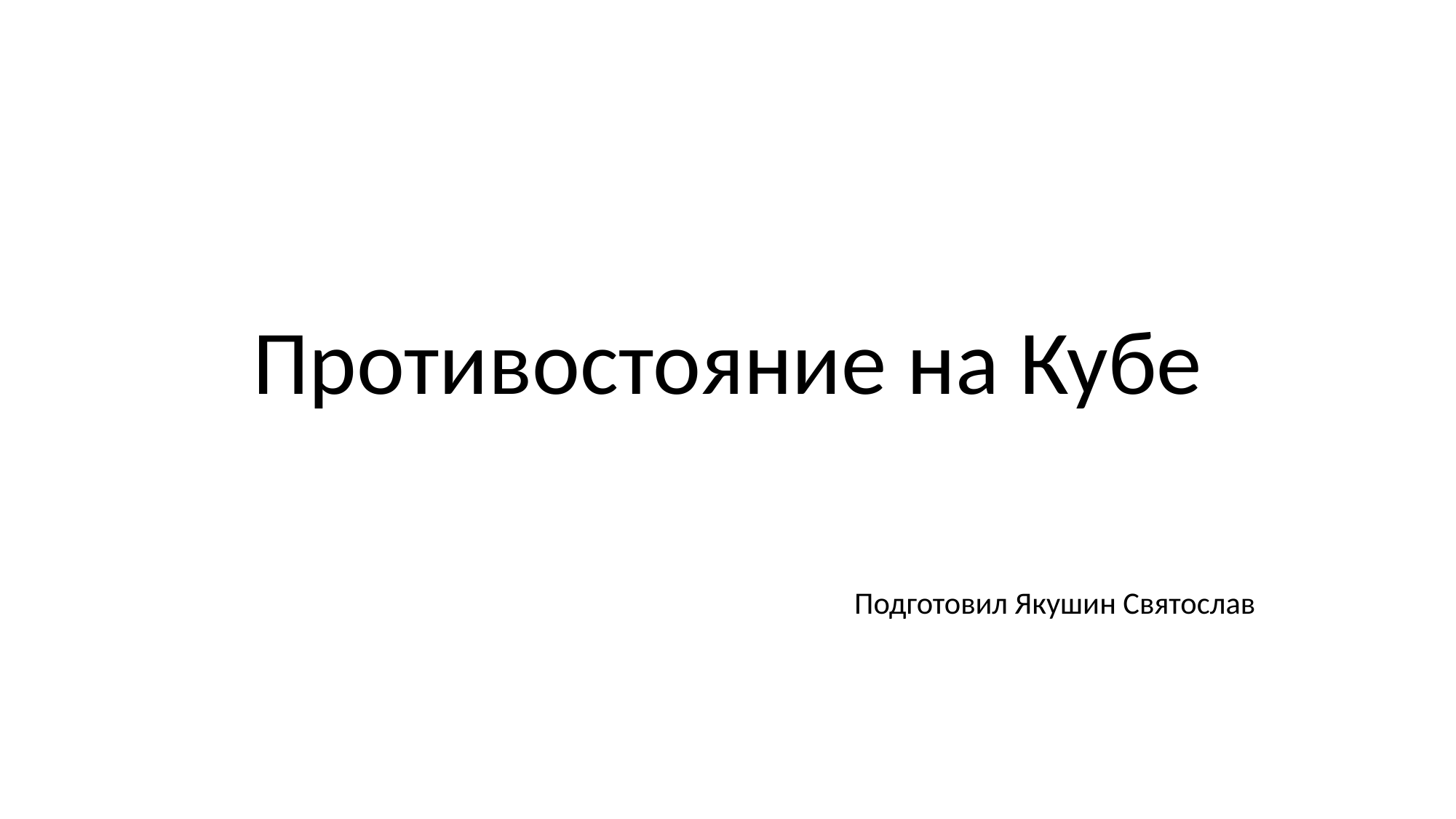

# Противостояние на Кубе

Подготовил Якушин Святослав